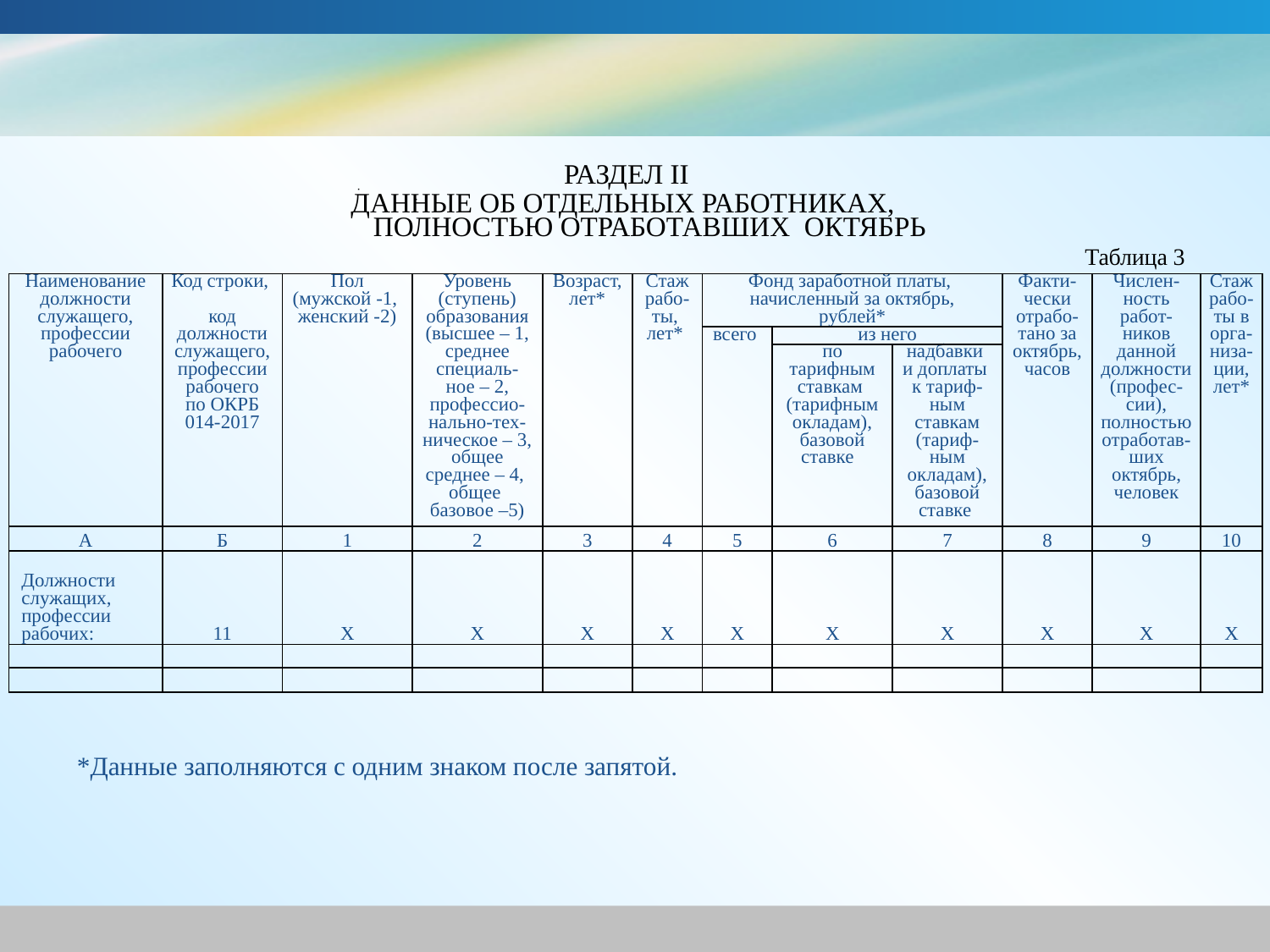

РАЗДЕЛ II
ДАННЫЕ ОБ ОТДЕЛЬНЫХ РАБОТНИКАХ,
ПОЛНОСТЬЮ ОТРАБОТАВШИХ  ОКТЯБРЬ
Таблица 3

|  |  |  |  |  |  |  |  |  |  |  |  |
| --- | --- | --- | --- | --- | --- | --- | --- | --- | --- | --- | --- |
| Наименование должности служащего, профессии рабочего | Код строки, код должности служащего, профессии рабочего по ОКРБ 014-2017 | Пол (мужской -1, женский -2) | Уровень (ступень) образования (высшее – 1, среднее специаль- ное – 2, профессио-нально-тех-ническое – 3, общее среднее – 4, общее базовое –5) | Возраст, лет\* | Стаж рабо-ты, лет\* | Фонд заработной платы, начисленный за октябрь, рублей\* |  |  | Факти-чески отрабо-тано за октябрь, часов | Числен-ность работ-ников данной должности (профес-сии), полностью отработав-ших октябрь, человек | Стаж рабо-ты в орга-низа-ции, лет\* |
|  |  |  |  |  |  | всего | из него |  |  |  |  |
|  |  |  |  |  |  |  | по тарифным ставкам (тарифным окладам), базовой ставке | надбавки и доплаты к тариф-ным ставкам (тариф-ным окладам), базовой ставке |  |  |  |
| А | Б | 1 | 2 | 3 | 4 | 5 | 6 | 7 | 8 | 9 | 10 |
| Должности служащих, профессии рабочих: | 11 | Х | Х | Х | Х | Х | Х | Х | Х | Х | Х |
|  |  |  |  |  |  |  |  |  |  |  |  |
|  |  |  |  |  |  |  |  |  |  |  |  |

# *Данные заполняются с одним знаком после запятой.